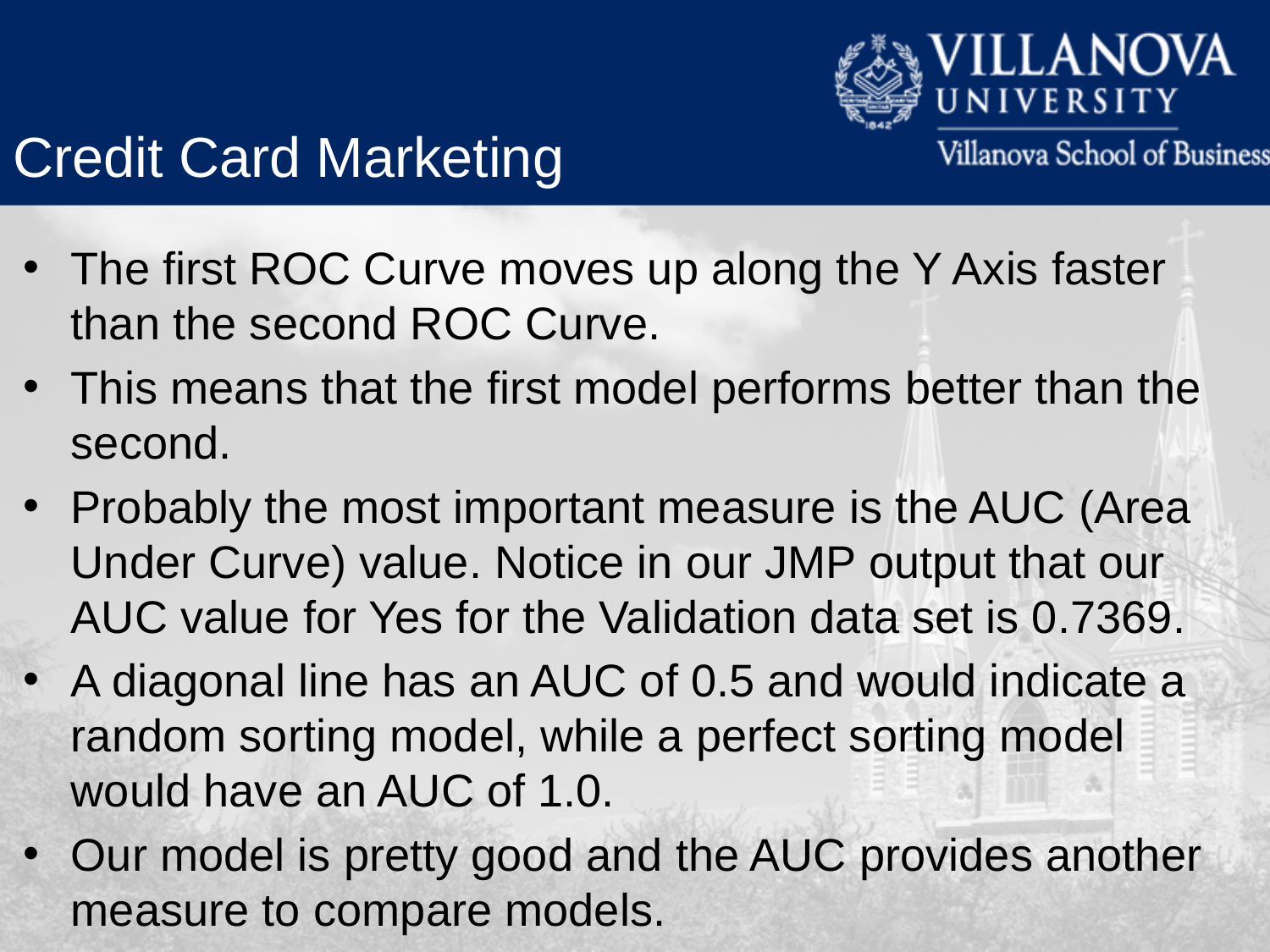

Credit Card Marketing
The first ROC Curve moves up along the Y Axis faster than the second ROC Curve.
This means that the first model performs better than the second.
Probably the most important measure is the AUC (Area Under Curve) value. Notice in our JMP output that our AUC value for Yes for the Validation data set is 0.7369.
A diagonal line has an AUC of 0.5 and would indicate a random sorting model, while a perfect sorting model would have an AUC of 1.0.
Our model is pretty good and the AUC provides another measure to compare models.